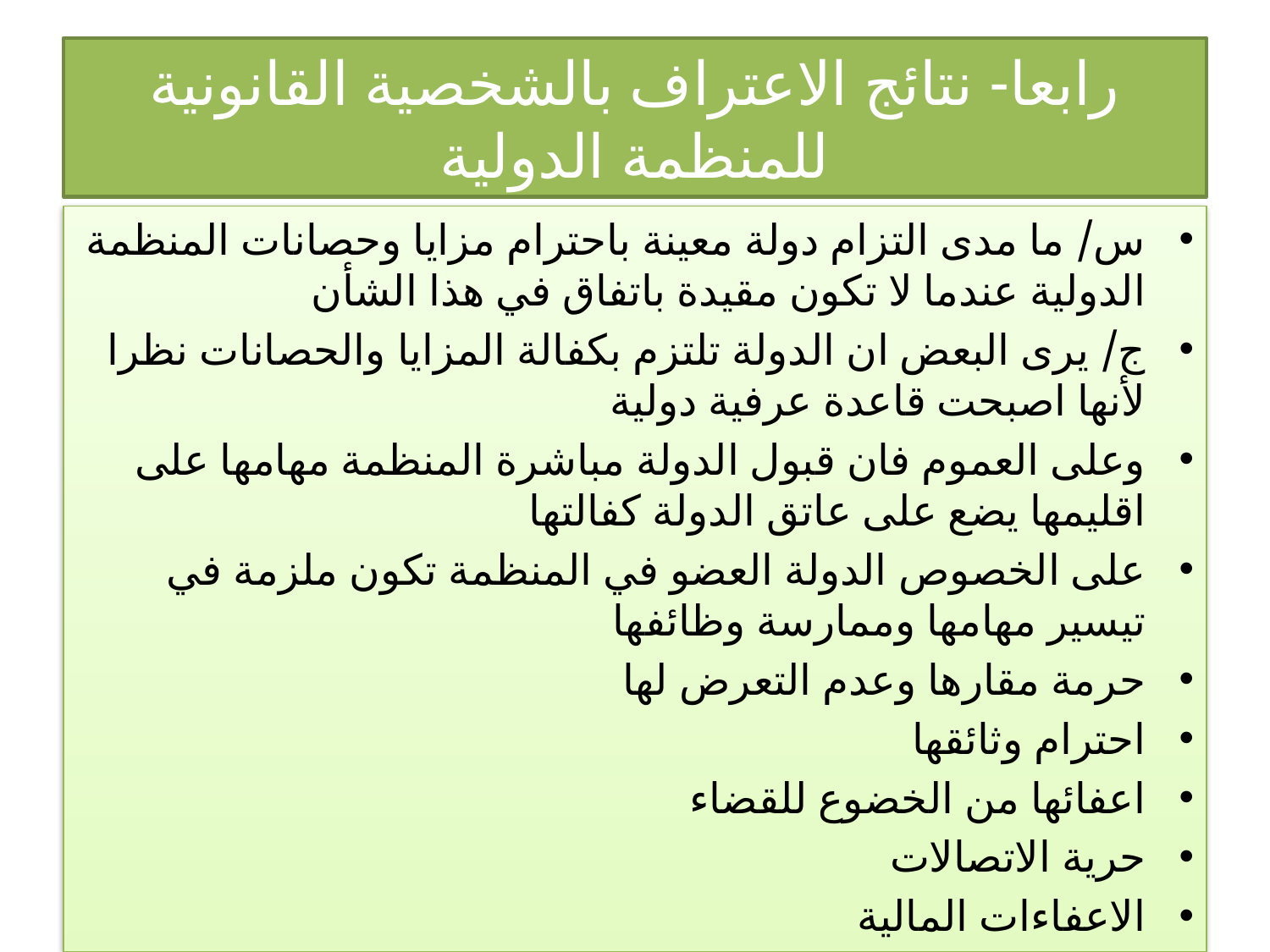

# رابعا- نتائج الاعتراف بالشخصية القانونية للمنظمة الدولية
س/ ما مدى التزام دولة معينة باحترام مزايا وحصانات المنظمة الدولية عندما لا تكون مقيدة باتفاق في هذا الشأن
ج/ يرى البعض ان الدولة تلتزم بكفالة المزايا والحصانات نظرا لأنها اصبحت قاعدة عرفية دولية
وعلى العموم فان قبول الدولة مباشرة المنظمة مهامها على اقليمها يضع على عاتق الدولة كفالتها
على الخصوص الدولة العضو في المنظمة تكون ملزمة في تيسير مهامها وممارسة وظائفها
حرمة مقارها وعدم التعرض لها
احترام وثائقها
اعفائها من الخضوع للقضاء
حرية الاتصالات
الاعفاءات المالية